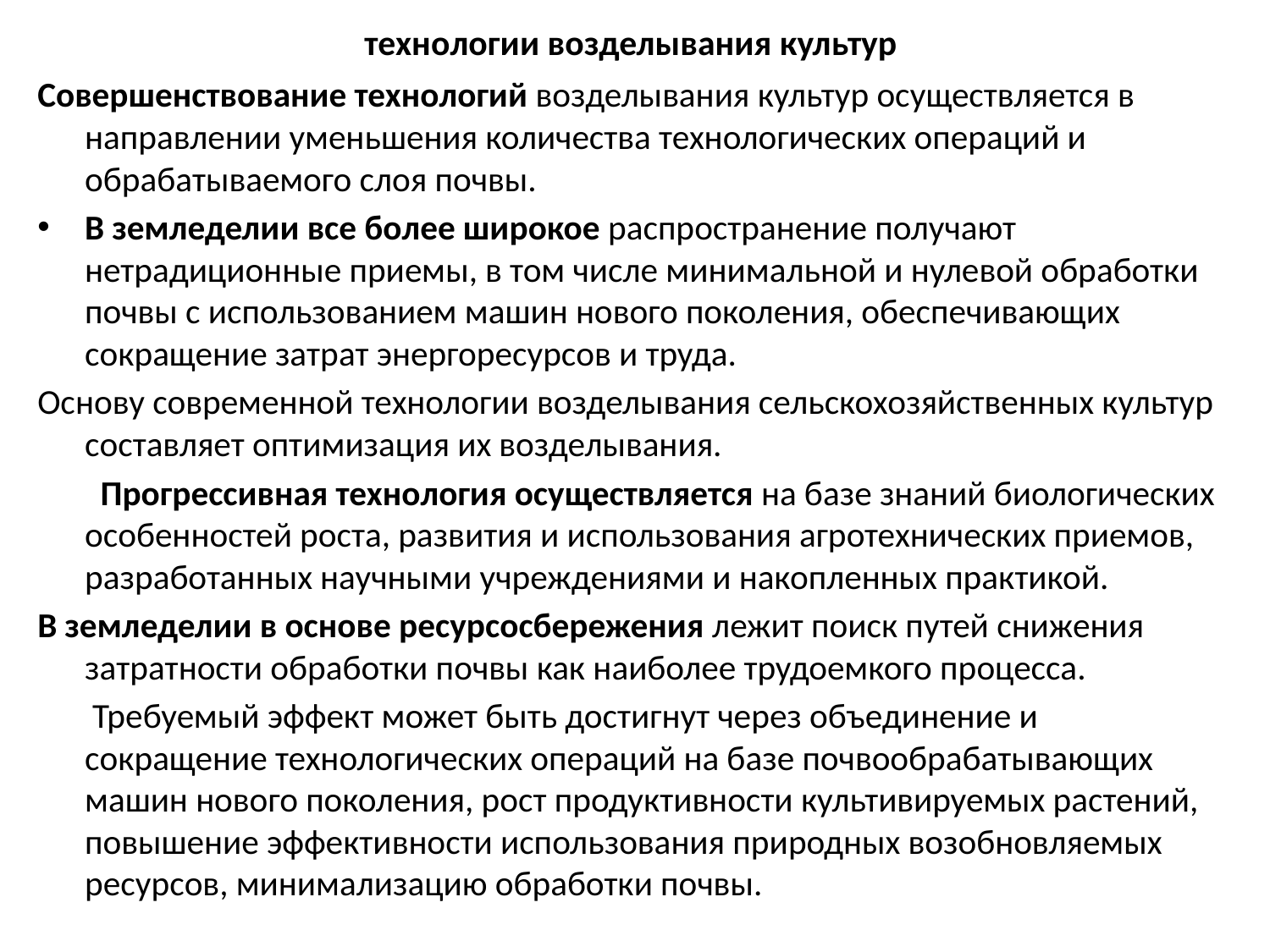

# технологии возделывания культур
Совершенствование технологий возделывания культур осуществляется в направлении уменьшения количества технологических операций и обрабатываемого слоя почвы.
В земледелии все более широкое распространение получают нетрадиционные приемы, в том числе минимальной и нулевой обработки почвы с использованием машин нового поколения, обеспечивающих сокращение затрат энергоресурсов и труда.
Основу современной технологии возделывания сельскохозяйственных культур составляет оптимизация их возделывания.
        Прогрессивная технология осуществляется на базе знаний биологических особенностей роста, развития и использования агротехнических приемов, разработанных научными учреждениями и накопленных практикой.
В земледелии в основе ресурсосбережения лежит поиск путей снижения затратности обработки почвы как наиболее трудоемкого процесса.
       Требуемый эффект может быть достигнут через объединение и сокращение технологических операций на базе почвообрабатывающих машин нового поколения, рост продуктивности культивируемых растений, повышение эффективности использования природных возобновляемых ресурсов, минимализацию обработки почвы.